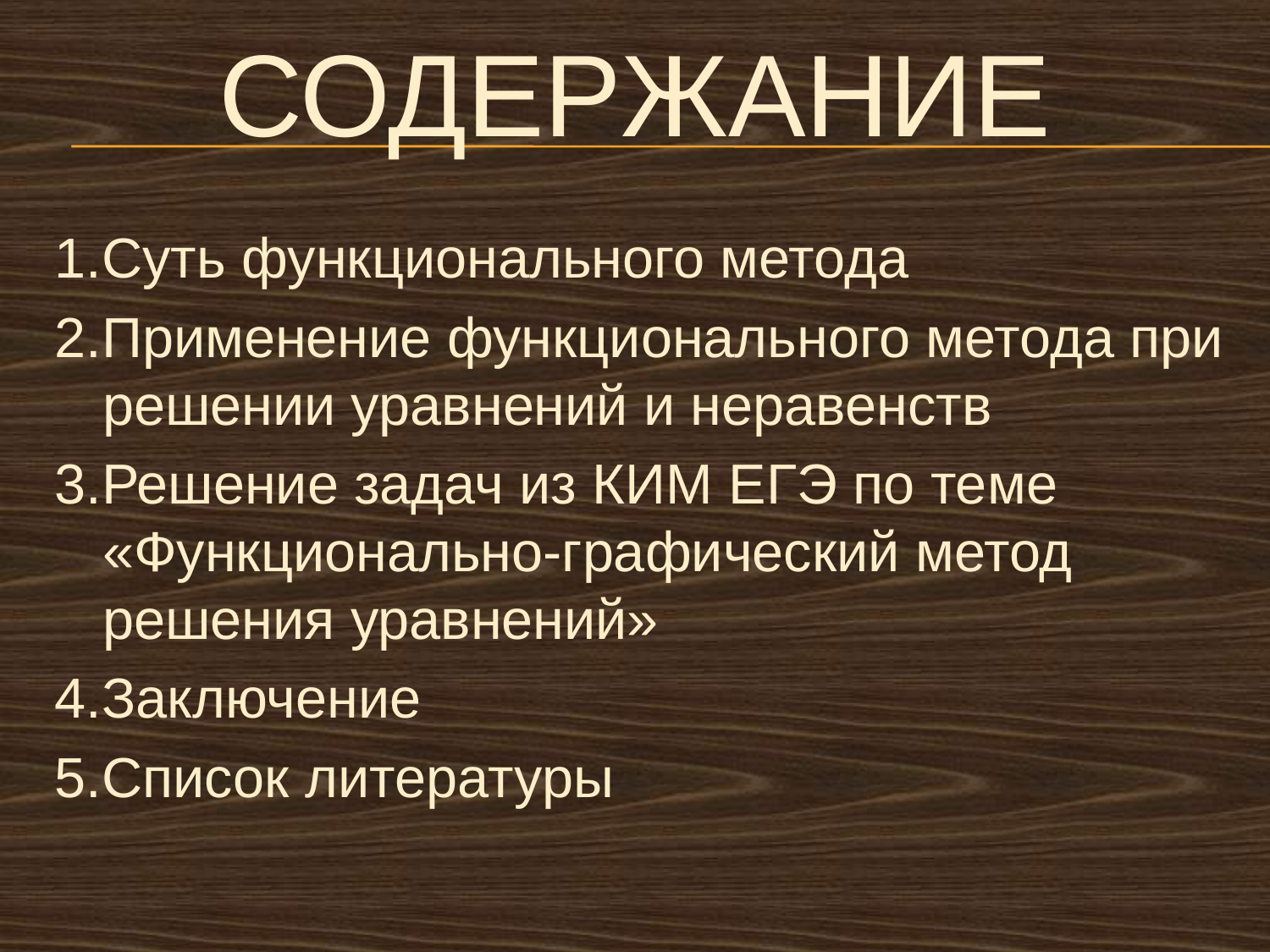

# Содержание
1.Суть функционального метода
2.Применение функционального метода при решении уравнений и неравенств
3.Решение задач из КИМ ЕГЭ по теме «Функционально-графический метод решения уравнений»
4.Заключение
5.Список литературы